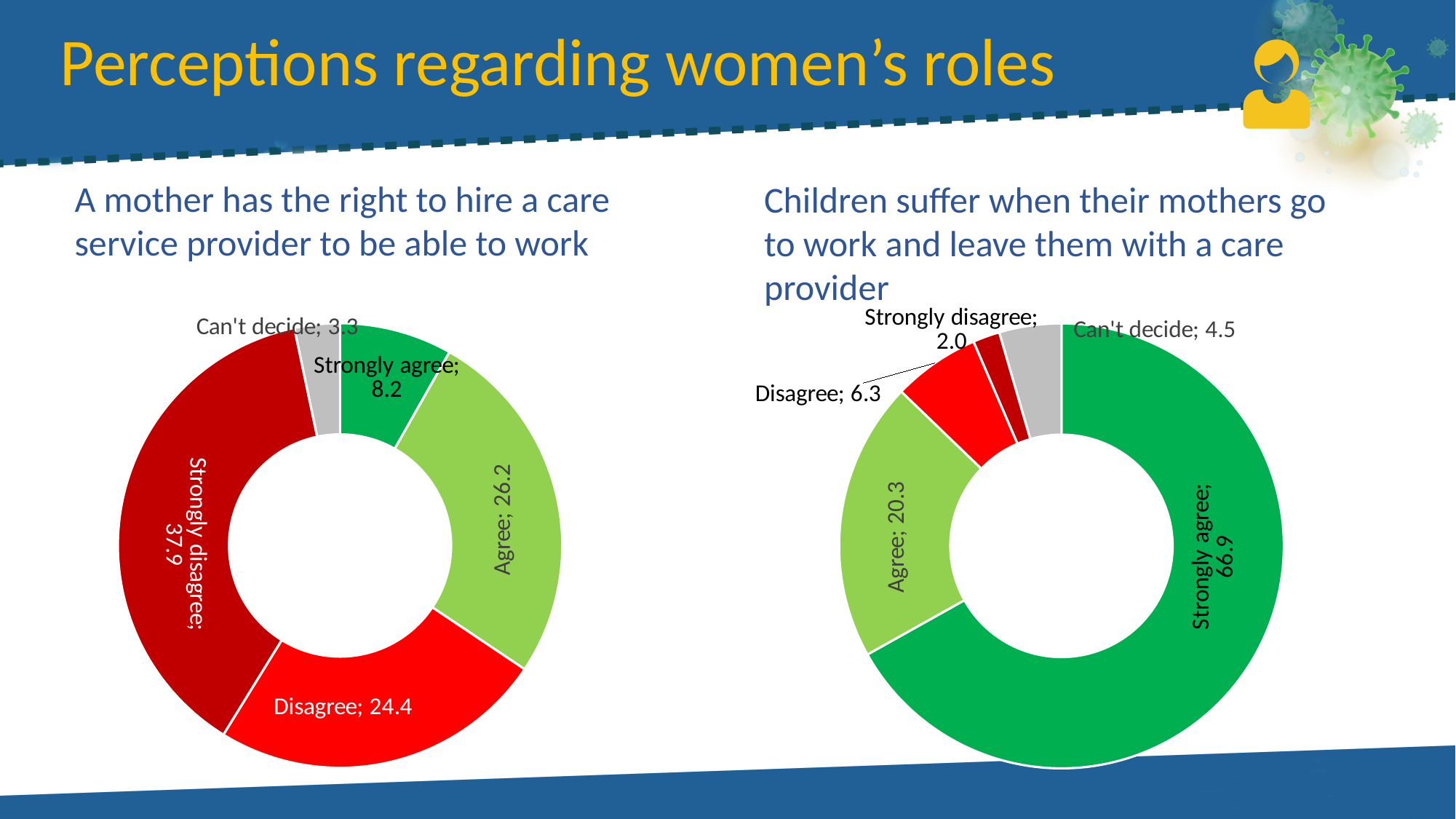

# Perceptions regarding women’s roles
A mother has the right to hire a care service provider to be able to work
Children suffer when their mothers go to work and leave them with a care provider

### Chart

| Category | Sales |
|---|---|
| Strongly agree | 8.2 |
| Agree | 26.2 |
| Disagree | 24.4 |
| Strongly disagree | 37.9 |
| Can't decide | 3.3 |

### Chart

| Category | Sales |
|---|---|
| Strongly agree | 66.87966906668734 |
| Agree | 20.32236351441351 |
| Disagree | 6.329562782289392 |
| Strongly disagree | 1.9570364572636085 |
| Can't decide | 4.5113681793461495 |